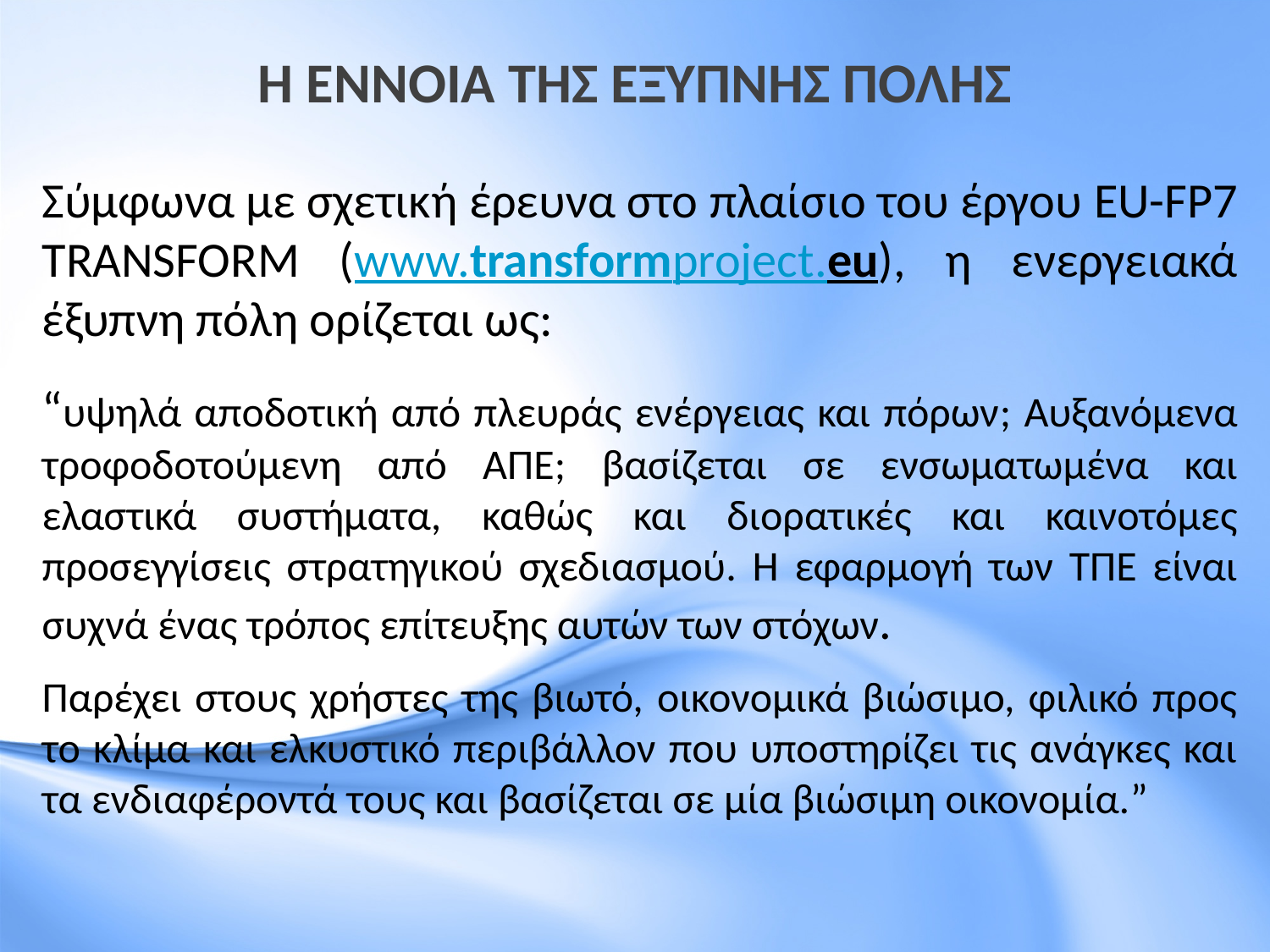

# Η ΕΝΝΟΙΑ ΤΗΣ ΕΞΥΠΝΗΣ ΠΟΛΗΣ
Σύμφωνα με σχετική έρευνα στο πλαίσιο του έργου EU-FP7 TRANSFORM (www.transformproject.eu), η ενεργειακά έξυπνη πόλη ορίζεται ως:
“υψηλά αποδοτική από πλευράς ενέργειας και πόρων; Αυξανόμενα τροφοδοτούμενη από ΑΠΕ; βασίζεται σε ενσωματωμένα και ελαστικά συστήματα, καθώς και διορατικές και καινοτόμες προσεγγίσεις στρατηγικού σχεδιασμού. Η εφαρμογή των ΤΠΕ είναι συχνά ένας τρόπος επίτευξης αυτών των στόχων.
Παρέχει στους χρήστες της βιωτό, οικονομικά βιώσιμο, φιλικό προς το κλίμα και ελκυστικό περιβάλλον που υποστηρίζει τις ανάγκες και τα ενδιαφέροντά τους και βασίζεται σε μία βιώσιμη οικονομία.”